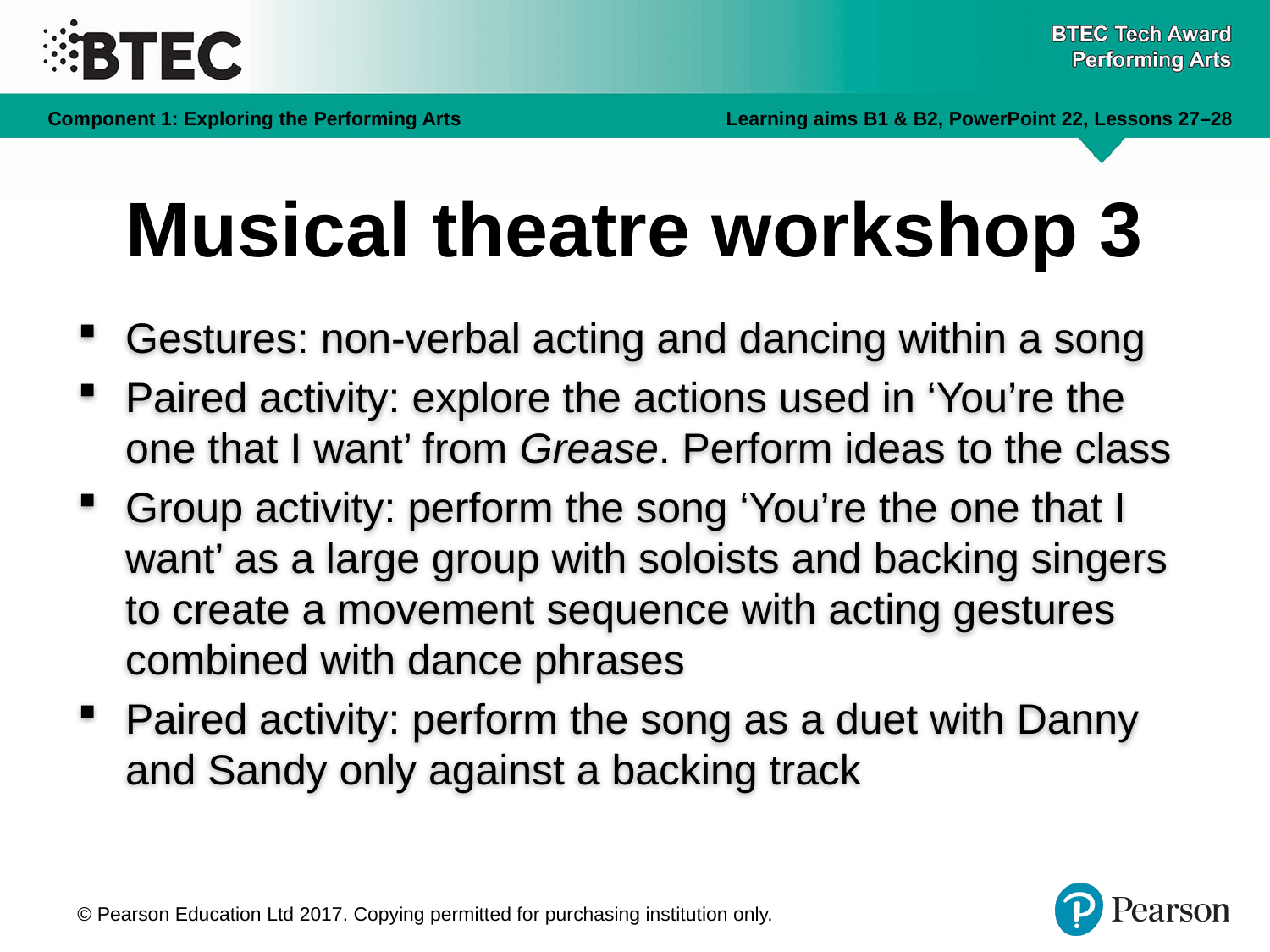

# Musical theatre workshop 3
Gestures: non-verbal acting and dancing within a song
Paired activity: explore the actions used in ‘You’re the one that I want’ from Grease. Perform ideas to the class
Group activity: perform the song ‘You’re the one that I want’ as a large group with soloists and backing singers to create a movement sequence with acting gestures combined with dance phrases
Paired activity: perform the song as a duet with Danny and Sandy only against a backing track

© Pearson Education Ltd 2017. Copying permitted for purchasing institution only.